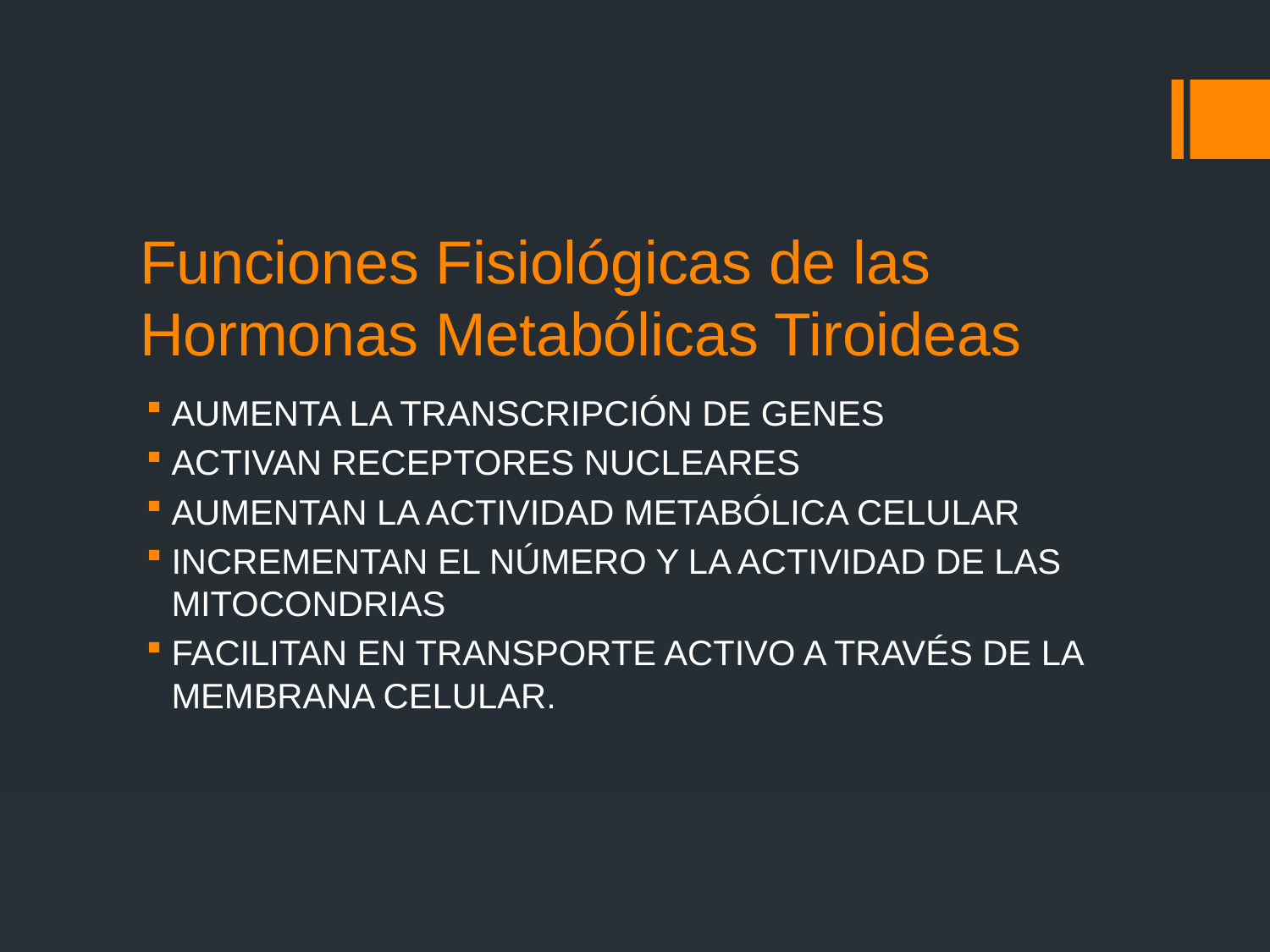

# Funciones Fisiológicas de las Hormonas Metabólicas Tiroideas
AUMENTA LA TRANSCRIPCIÓN DE GENES
ACTIVAN RECEPTORES NUCLEARES
AUMENTAN LA ACTIVIDAD METABÓLICA CELULAR
INCREMENTAN EL NÚMERO Y LA ACTIVIDAD DE LAS MITOCONDRIAS
FACILITAN EN TRANSPORTE ACTIVO A TRAVÉS DE LA MEMBRANA CELULAR.